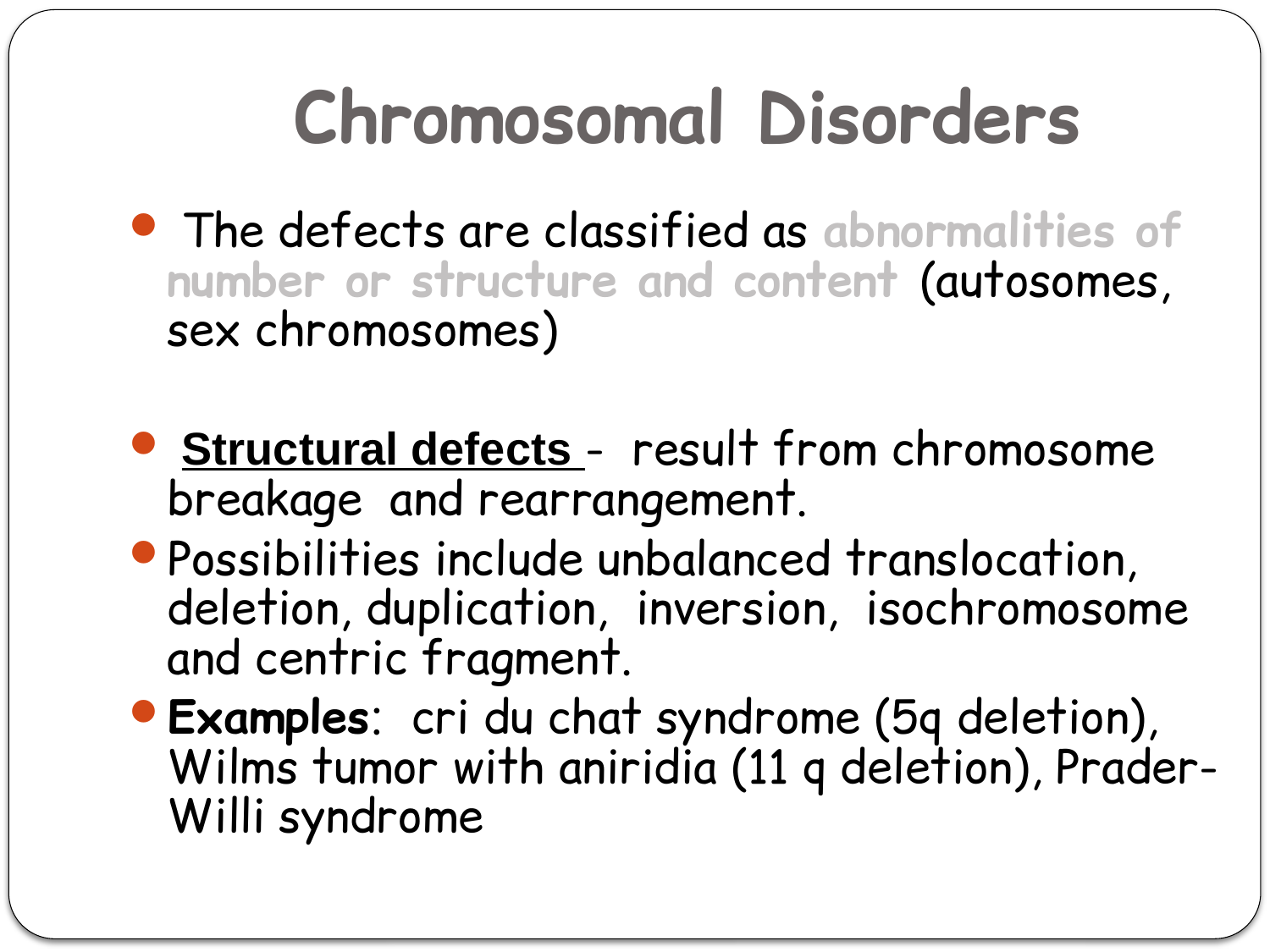

# Chromosomal Disorders
 The defects are classified as abnormalities of number or structure and content (autosomes, sex chromosomes)

 Structural defects -  result from chromosome breakage  and rearrangement.
Possibilities include unbalanced translocation, deletion, duplication,  inversion,  isochromosome and centric fragment.
Examples:  cri du chat syndrome (5q deletion), Wilms tumor with aniridia (11 q deletion), Prader-Willi syndrome